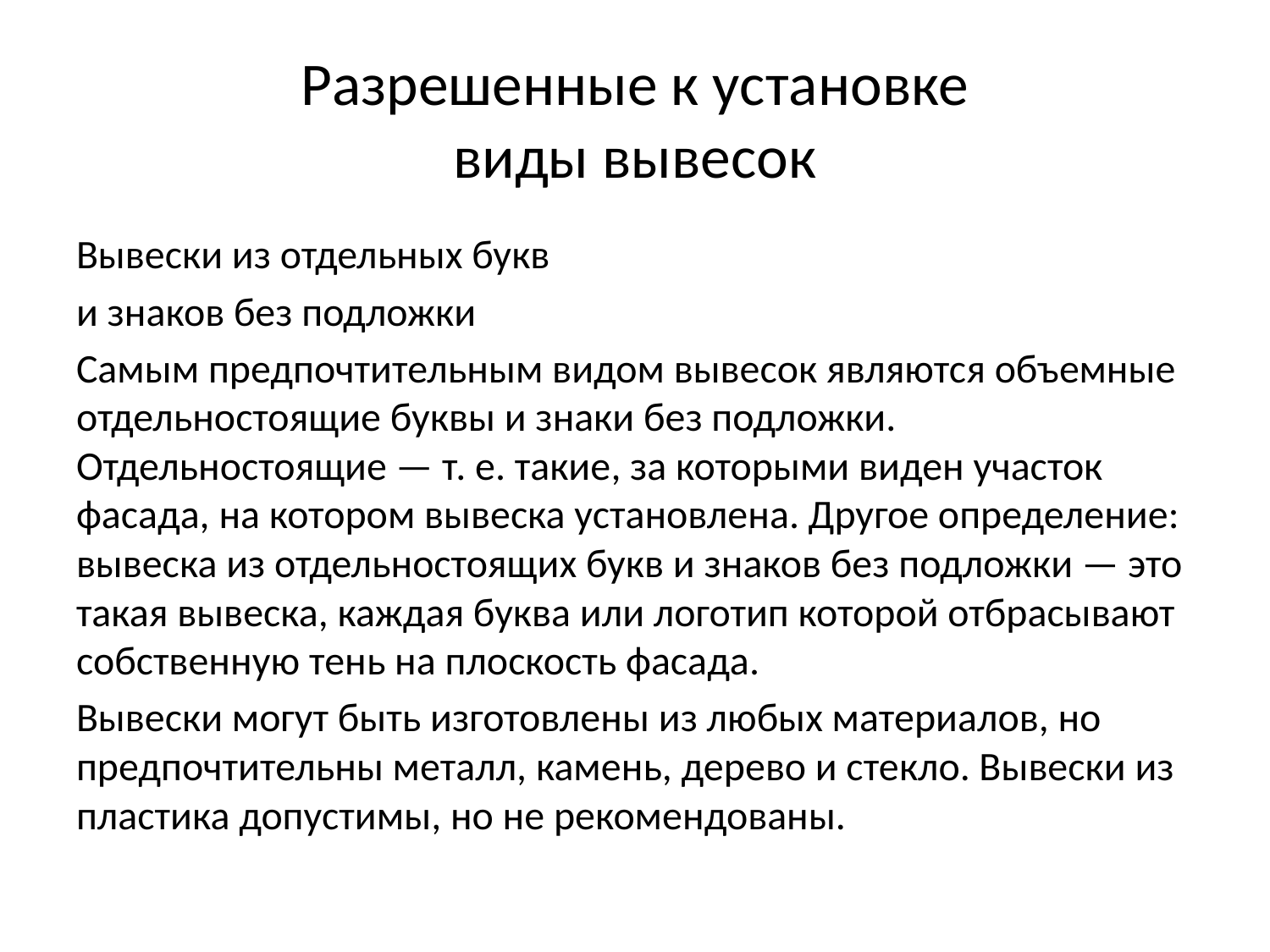

# Разрешенные к установке виды вывесок
Вывески из отдельных букв
и знаков без подложки
Самым предпочтительным видом вывесок являются объемные отдельностоящие буквы и знаки без подложки. Отдельностоящие — т. е. такие, за которыми виден участок фасада, на котором вывеска установлена. Другое определение: вывеска из отдельностоящих букв и знаков без подложки — это такая вывеска, каждая буква или логотип которой отбрасывают собственную тень на плоскость фасада.
Вывески могут быть изготовлены из любых материалов, но предпочтительны металл, камень, дерево и стекло. Вывески из пластика допустимы, но не рекомендованы.